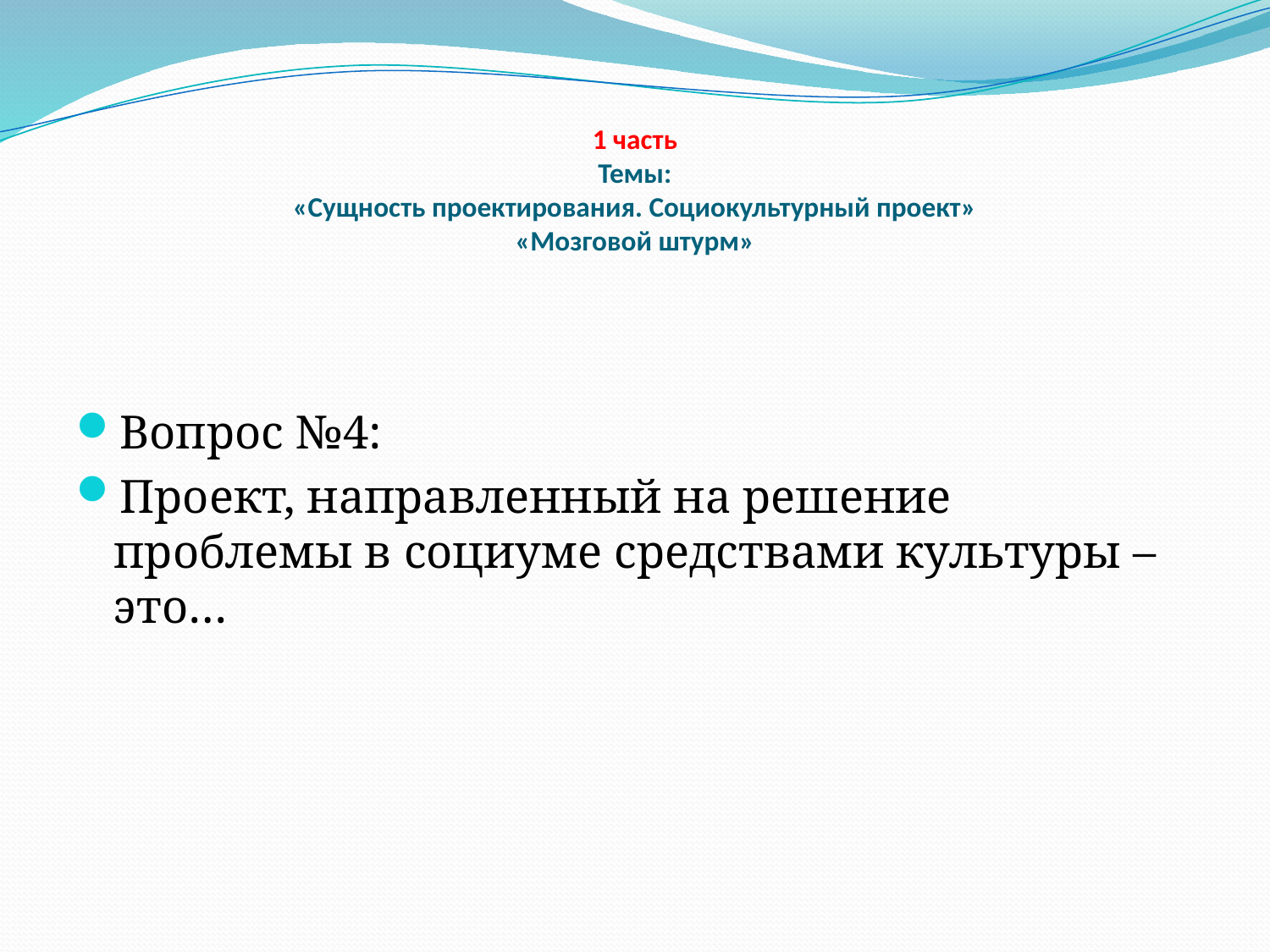

# 1 часть Темы: «Сущность проектирования. Социокультурный проект» «Мозговой штурм»

Вопрос №4:
Проект, направленный на решение проблемы в социуме средствами культуры – это…